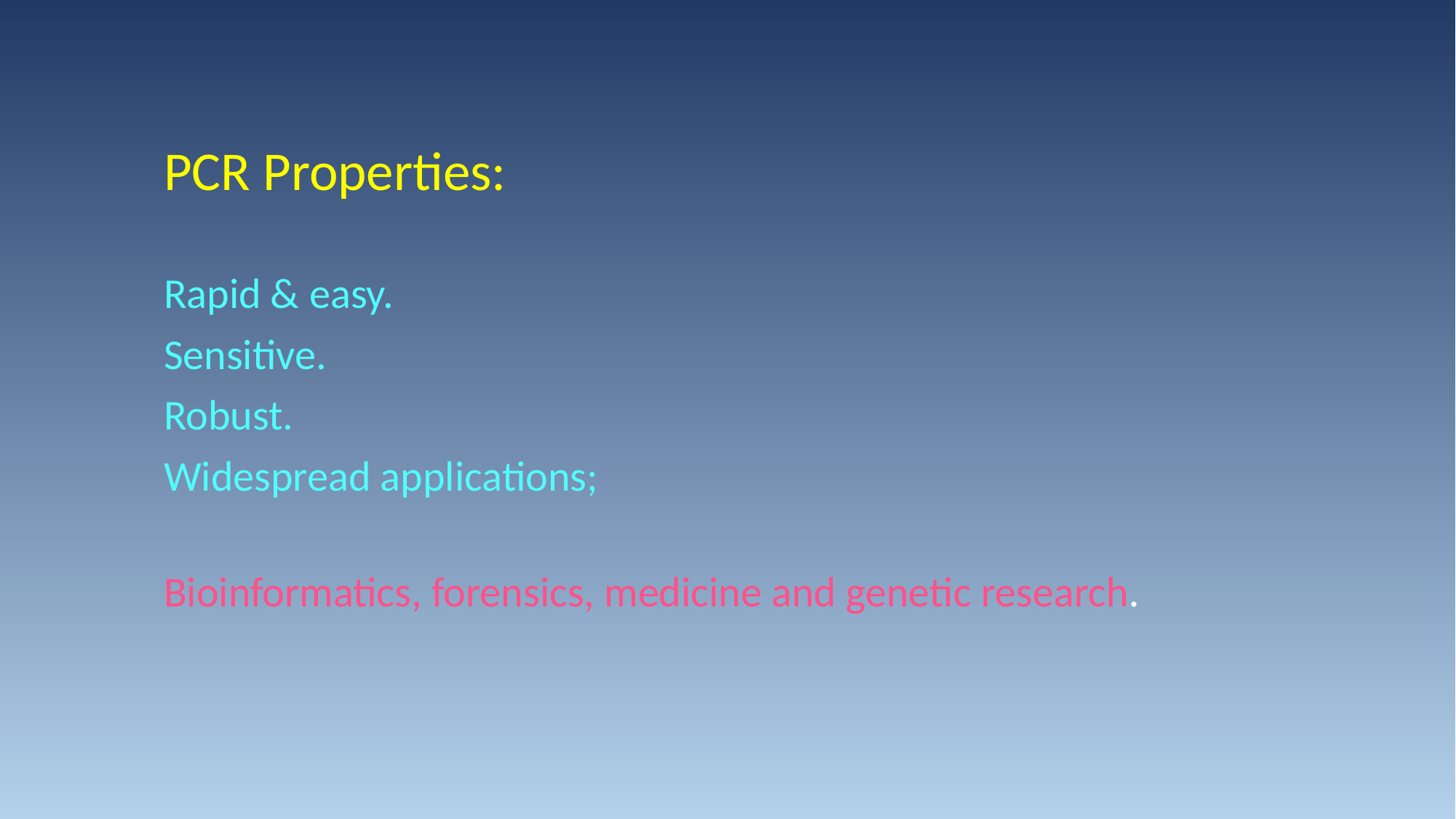

PCR Properties:

Rapid & easy.
Sensitive.
Robust.
Widespread applications;

Bioinformatics, forensics, medicine and genetic research.